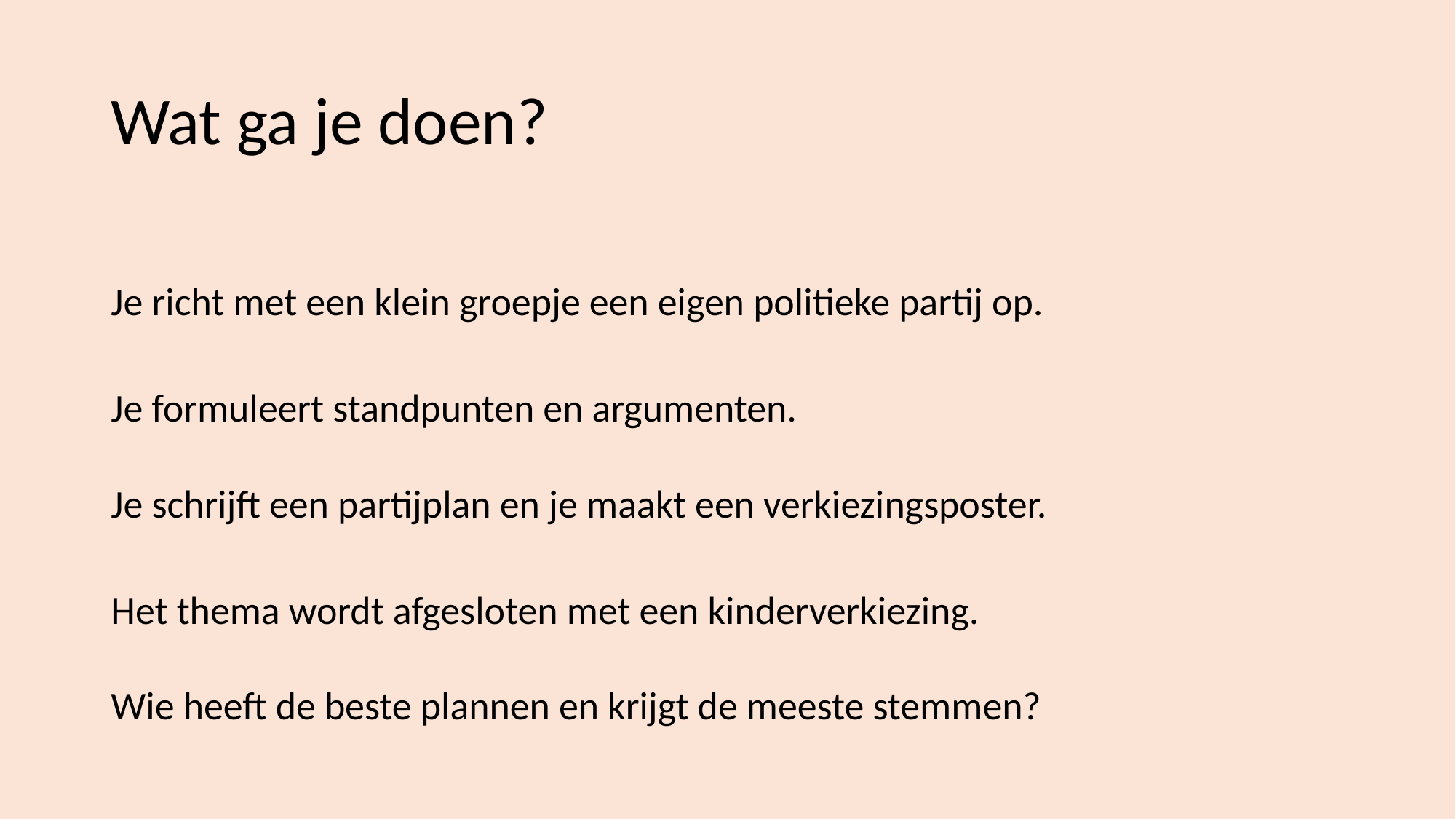

# Wat ga je doen?

Je richt met een klein groepje een eigen politieke partij op.

Je formuleert standpunten en argumenten.
Je schrijft een partijplan en je maakt een verkiezingsposter.

Het thema wordt afgesloten met een kinderverkiezing.
Wie heeft de beste plannen en krijgt de meeste stemmen?